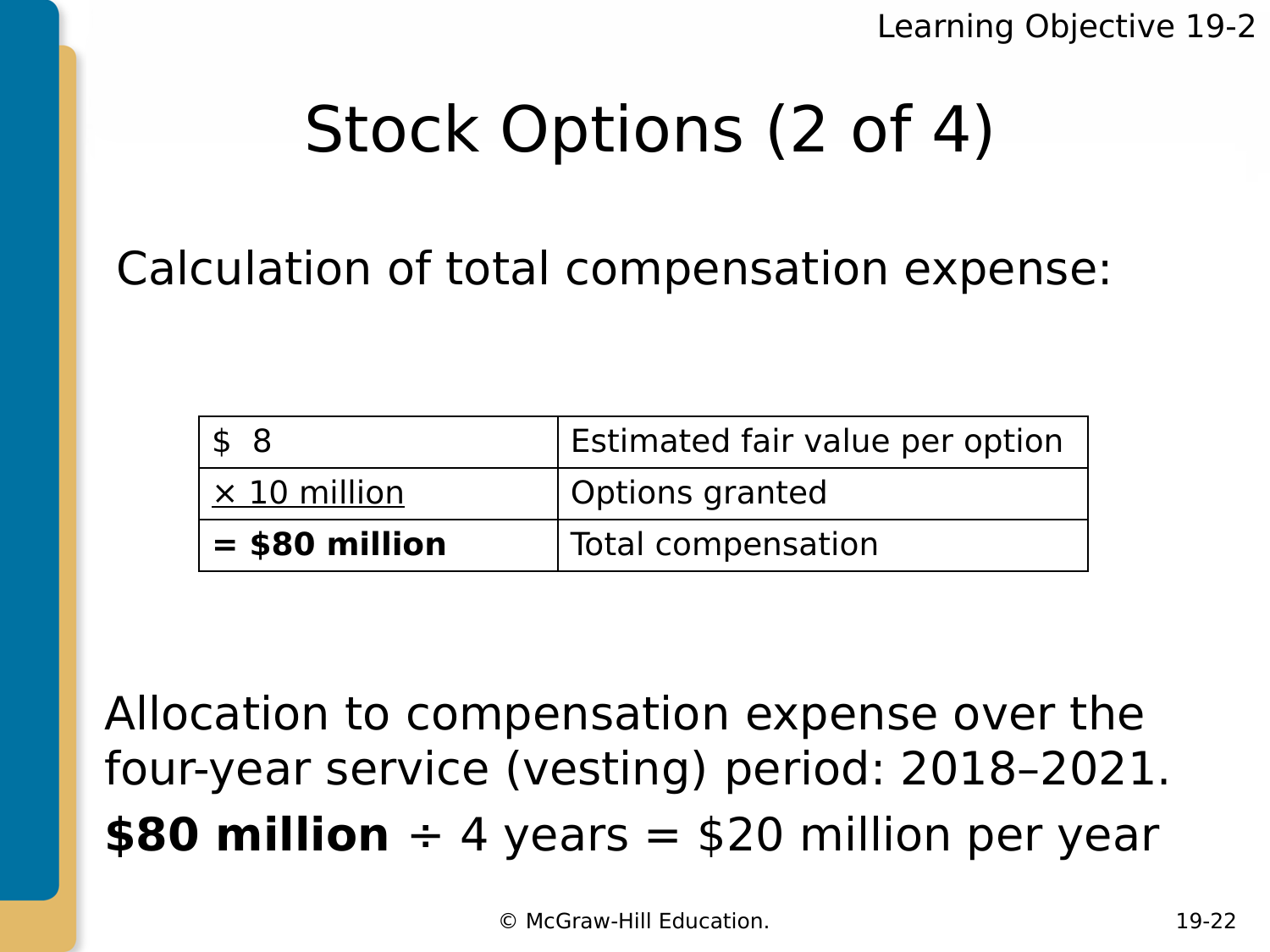

Learning Objective 19-2
# Stock Options (2 of 4)
Calculation of total compensation expense:
| $ 8 | Estimated fair value per option |
| --- | --- |
| × 10 million | Options granted |
| = $80 million | Total compensation |
Allocation to compensation expense over the four-year service (vesting) period: 2018–2021.
$80 million ÷ 4 years = $20 million per year